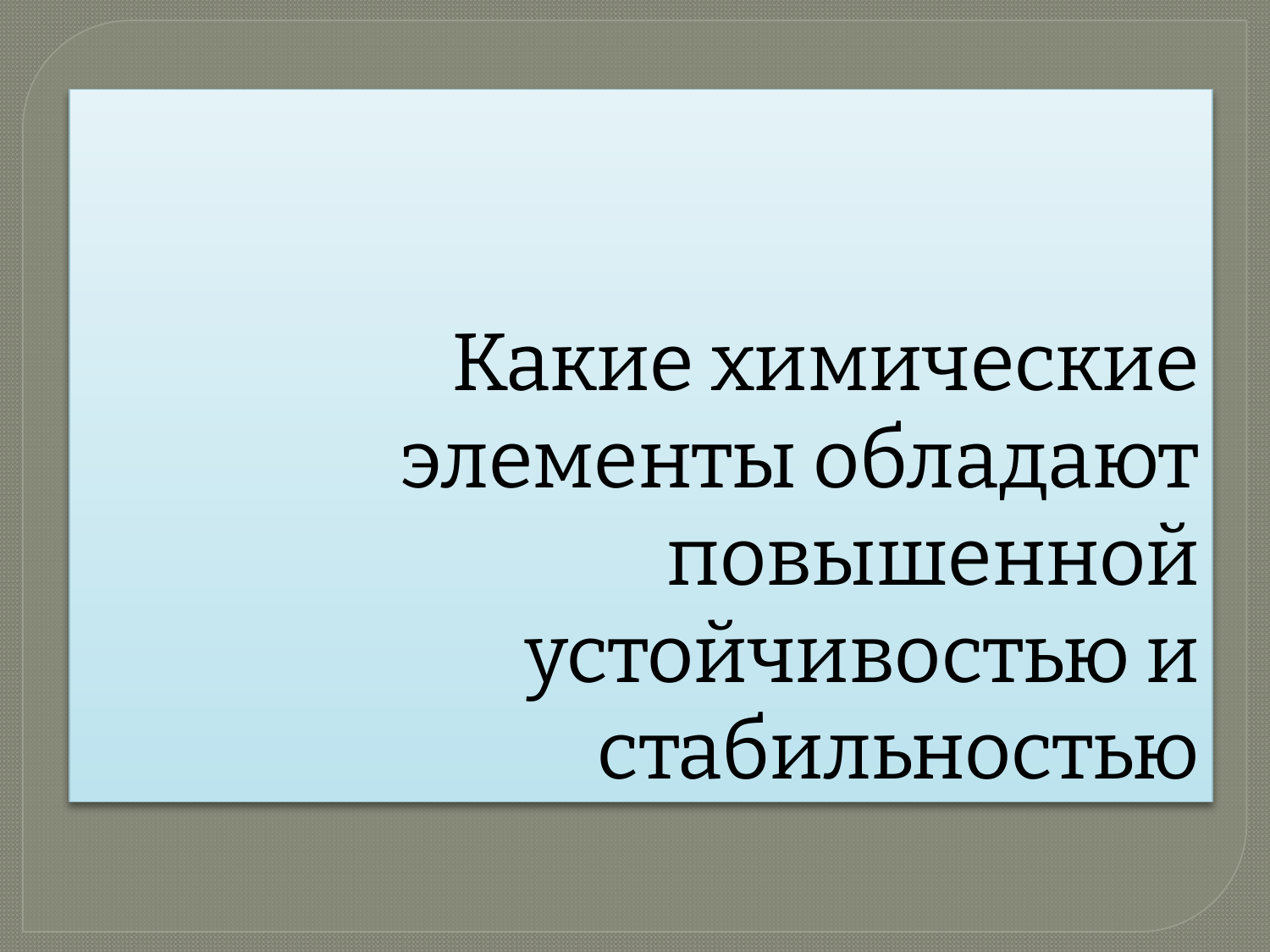

# Какие химические элементы обладают повышенной устойчивостью и стабильностью